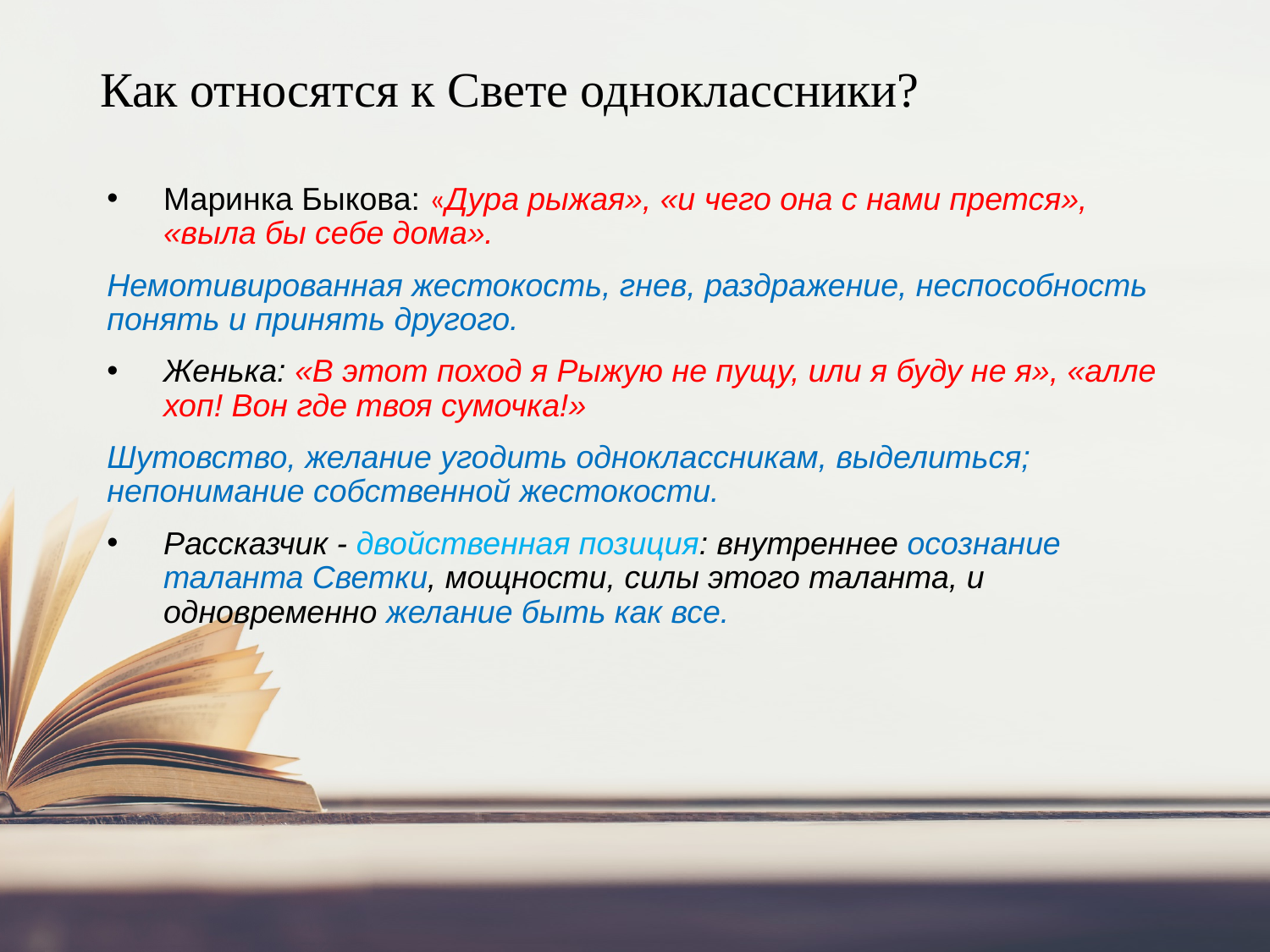

# Как относятся к Свете одноклассники?
Маринка Быкова: «Дура рыжая», «и чего она с нами прется», «выла бы себе дома».
Немотивированная жестокость, гнев, раздражение, неспособность понять и принять другого.
Женька: «В этот поход я Рыжую не пущу, или я буду не я», «алле хоп! Вон где твоя сумочка!»
Шутовство, желание угодить одноклассникам, выделиться; непонимание собственной жестокости.
Рассказчик - двойственная позиция: внутреннее осознание таланта Светки, мощности, силы этого таланта, и одновременно желание быть как все.